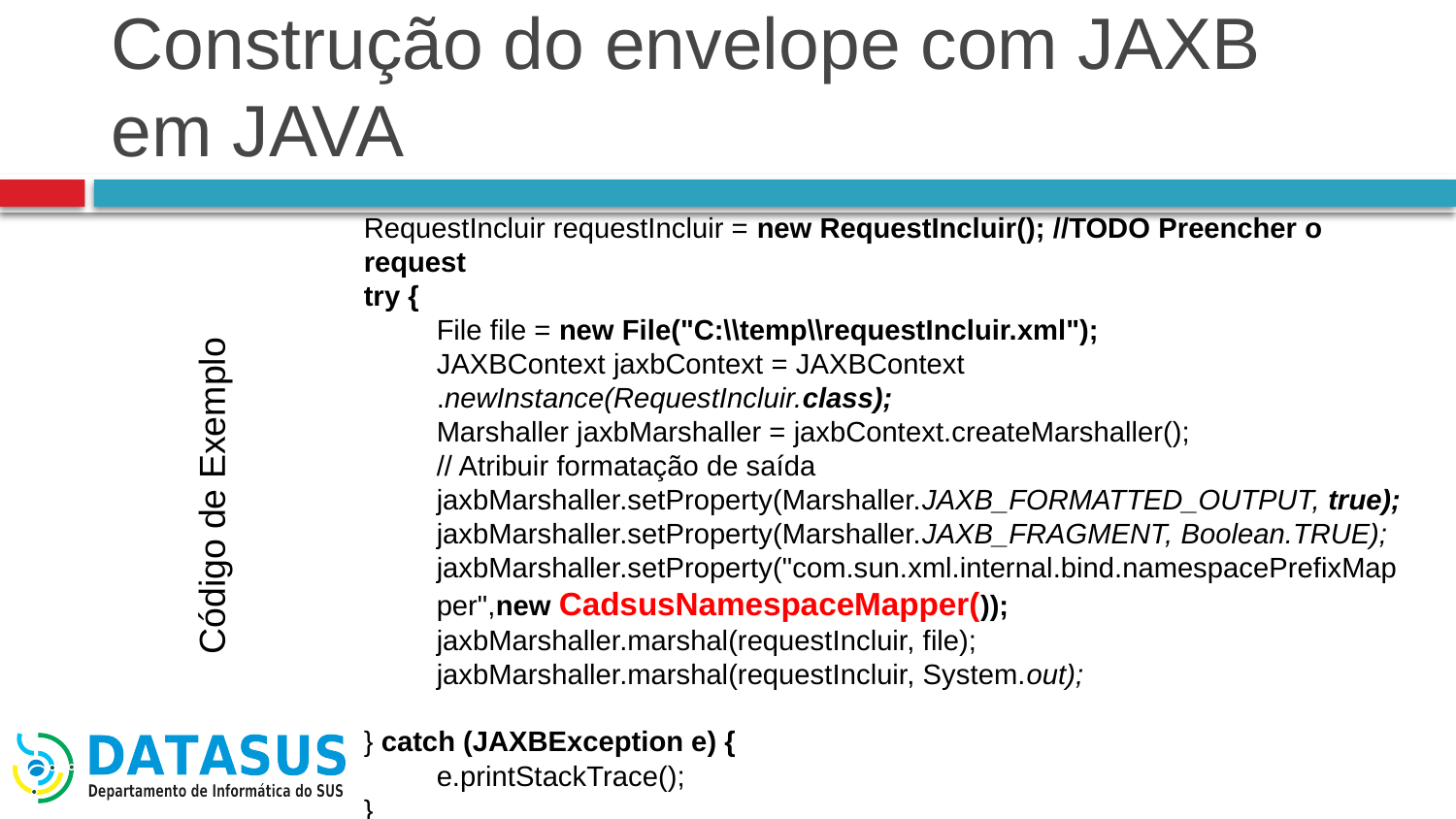

# Construção do envelope com JAXB em JAVA
RequestIncluir requestIncluir = new RequestIncluir(); //TODO Preencher o request
try {
File file = new File("C:\\temp\\requestIncluir.xml");
JAXBContext jaxbContext = JAXBContext
.newInstance(RequestIncluir.class);
Marshaller jaxbMarshaller = jaxbContext.createMarshaller();
// Atribuir formatação de saída
jaxbMarshaller.setProperty(Marshaller.JAXB_FORMATTED_OUTPUT, true);
jaxbMarshaller.setProperty(Marshaller.JAXB_FRAGMENT, Boolean.TRUE);
jaxbMarshaller.setProperty("com.sun.xml.internal.bind.namespacePrefixMapper",new CadsusNamespaceMapper());
jaxbMarshaller.marshal(requestIncluir, file);
jaxbMarshaller.marshal(requestIncluir, System.out);

} catch (JAXBException e) {
e.printStackTrace();
}
Código de Exemplo